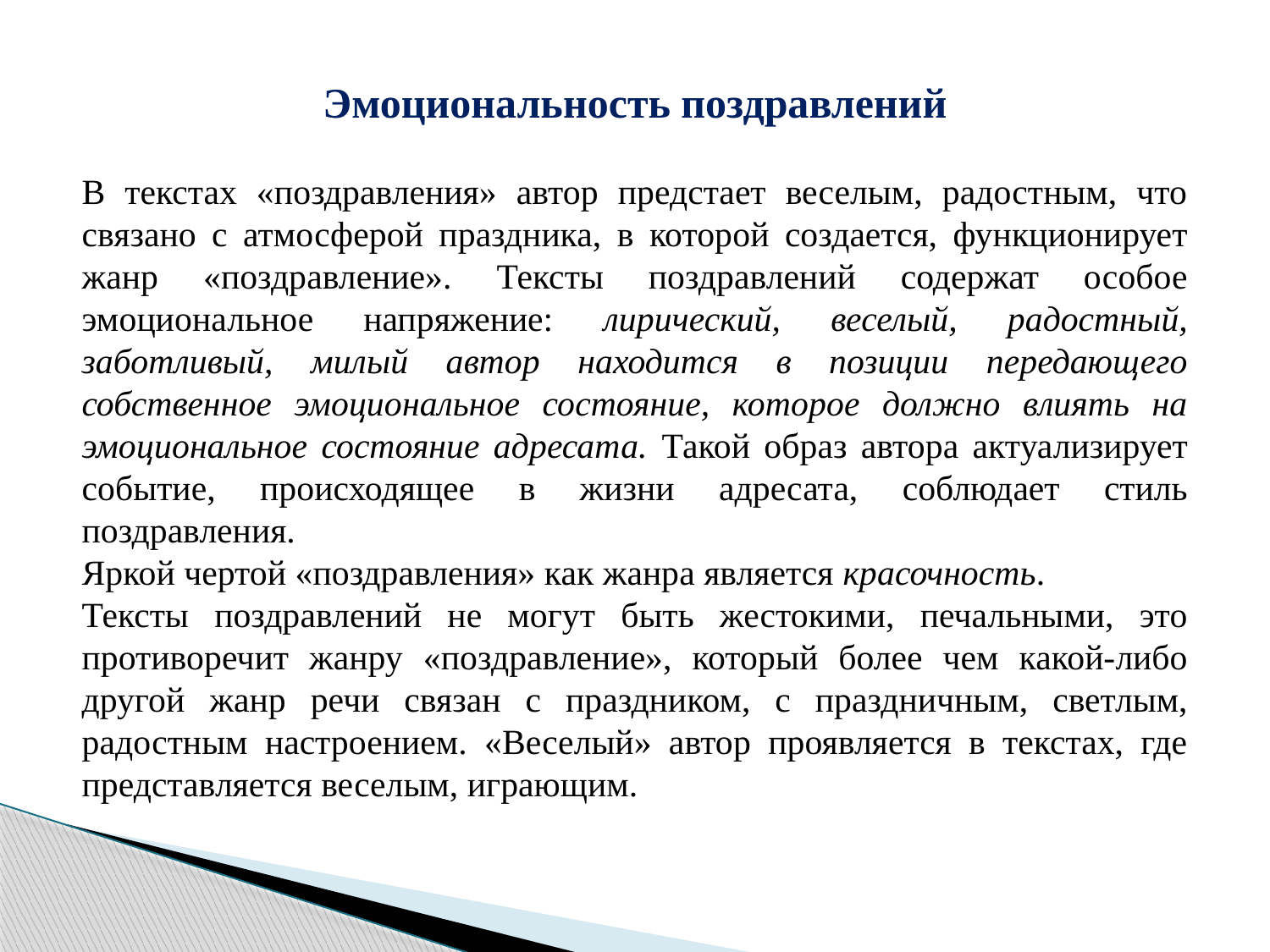

Эмоциональность поздравлений

В текстах «поздравления» автор предстает веселым, радостным, что связано с атмосферой праздника, в которой создается, функционирует жанр «поздравление». Тексты поздравлений содержат особое эмоциональное напряжение: лирический, веселый, радостный, заботливый, милый автор находится в позиции передающего собственное эмоциональное состояние, которое должно влиять на эмоциональное состояние адресата. Такой образ автора актуализирует событие, происходящее в жизни адресата, соблюдает стиль поздравления.
Яркой чертой «поздравления» как жанра является красочность.
Тексты поздравлений не могут быть жестокими, печальными, это противоречит жанру «поздравление», который более чем какой-либо другой жанр речи связан с праздником, с праздничным, светлым, радостным настроением. «Веселый» автор проявляется в текстах, где представляется веселым, играющим.